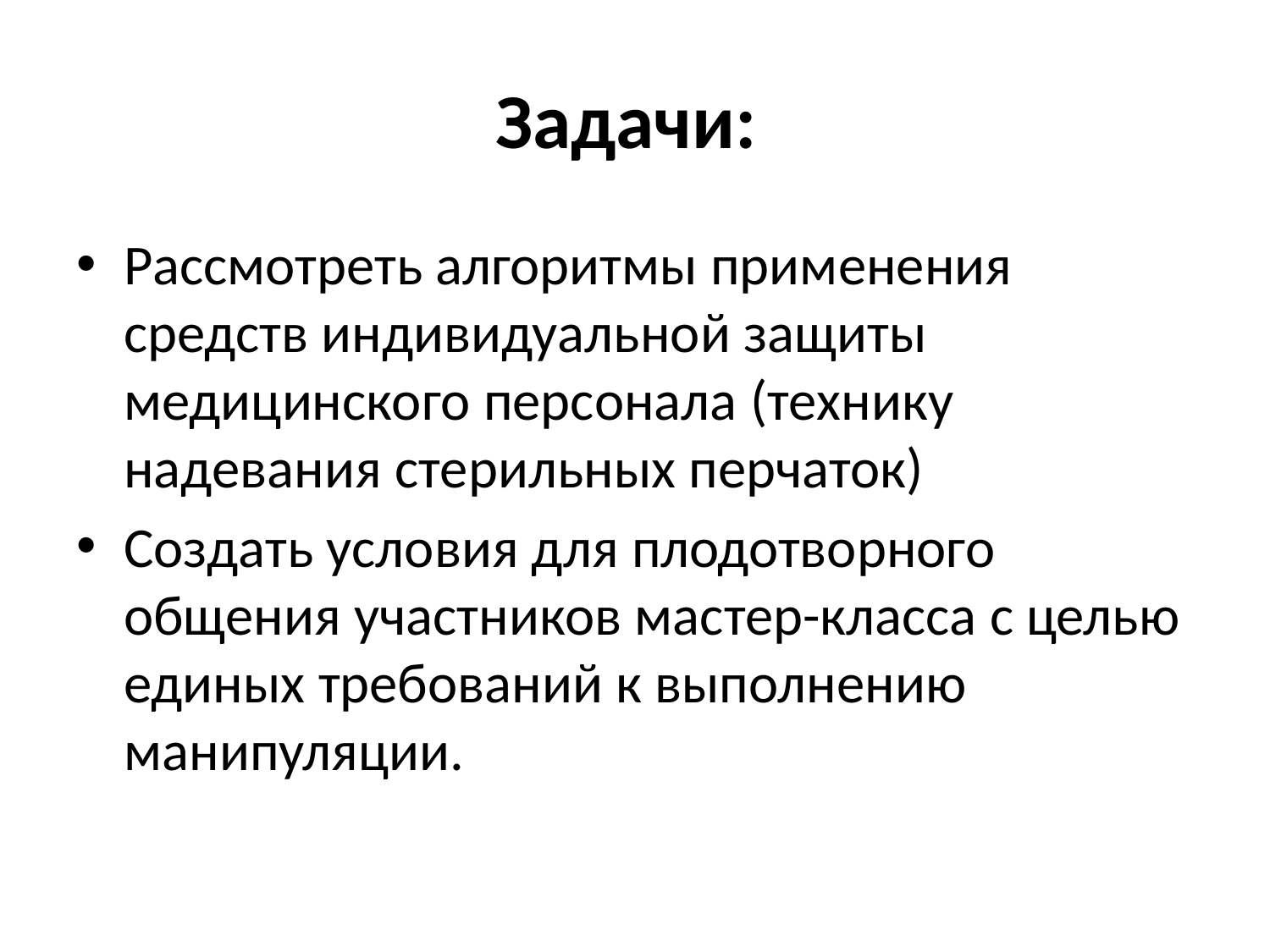

# Задачи:
Рассмотреть алгоритмы применения средств индивидуальной защиты медицинского персонала (технику надевания стерильных перчаток)
Создать условия для плодотворного общения участников мастер-класса с целью единых требований к выполнению манипуляции.